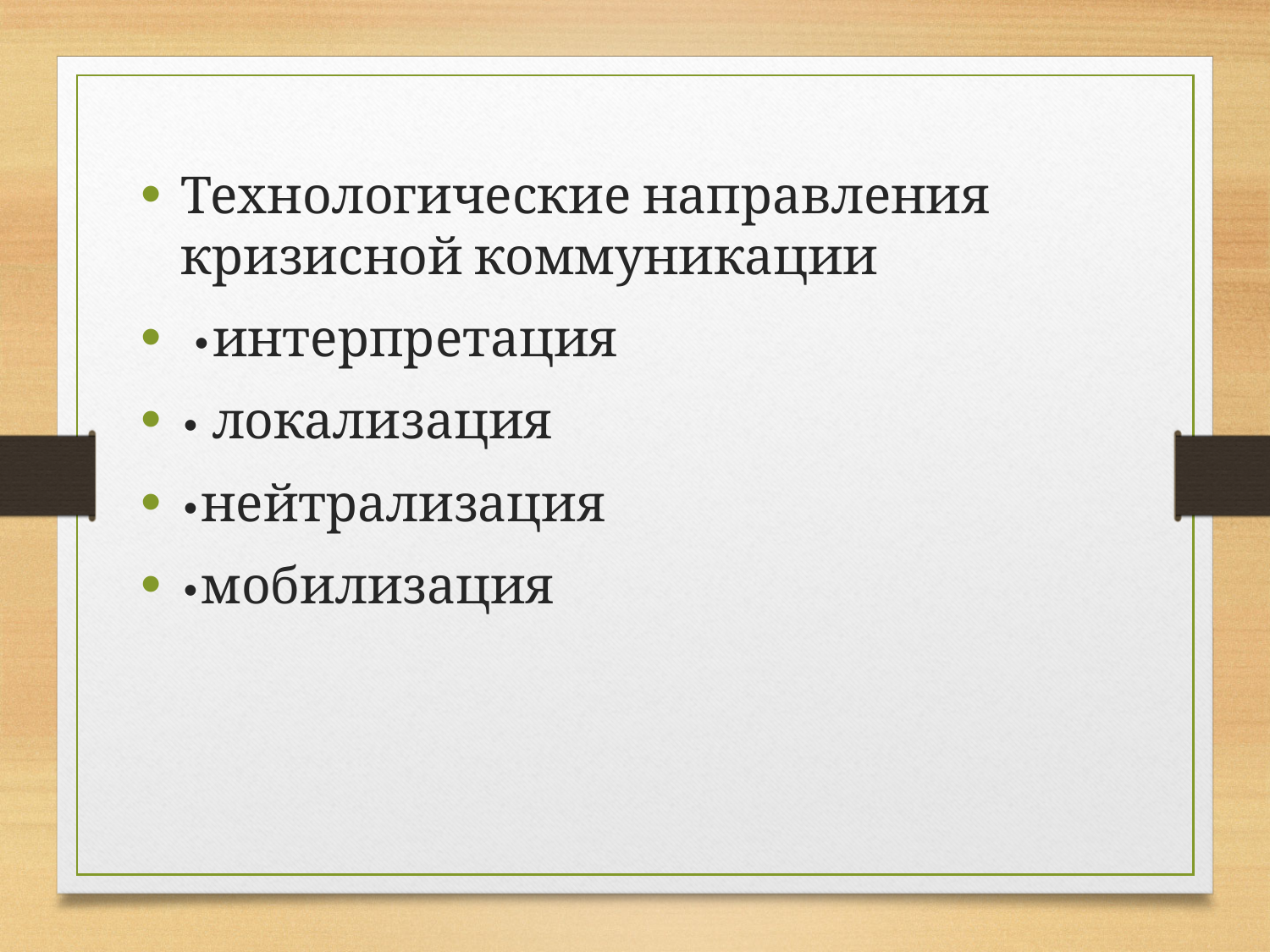

Технологические направления кризисной коммуникации
 •интерпретация
• локализация
•нейтрализация
•мобилизация